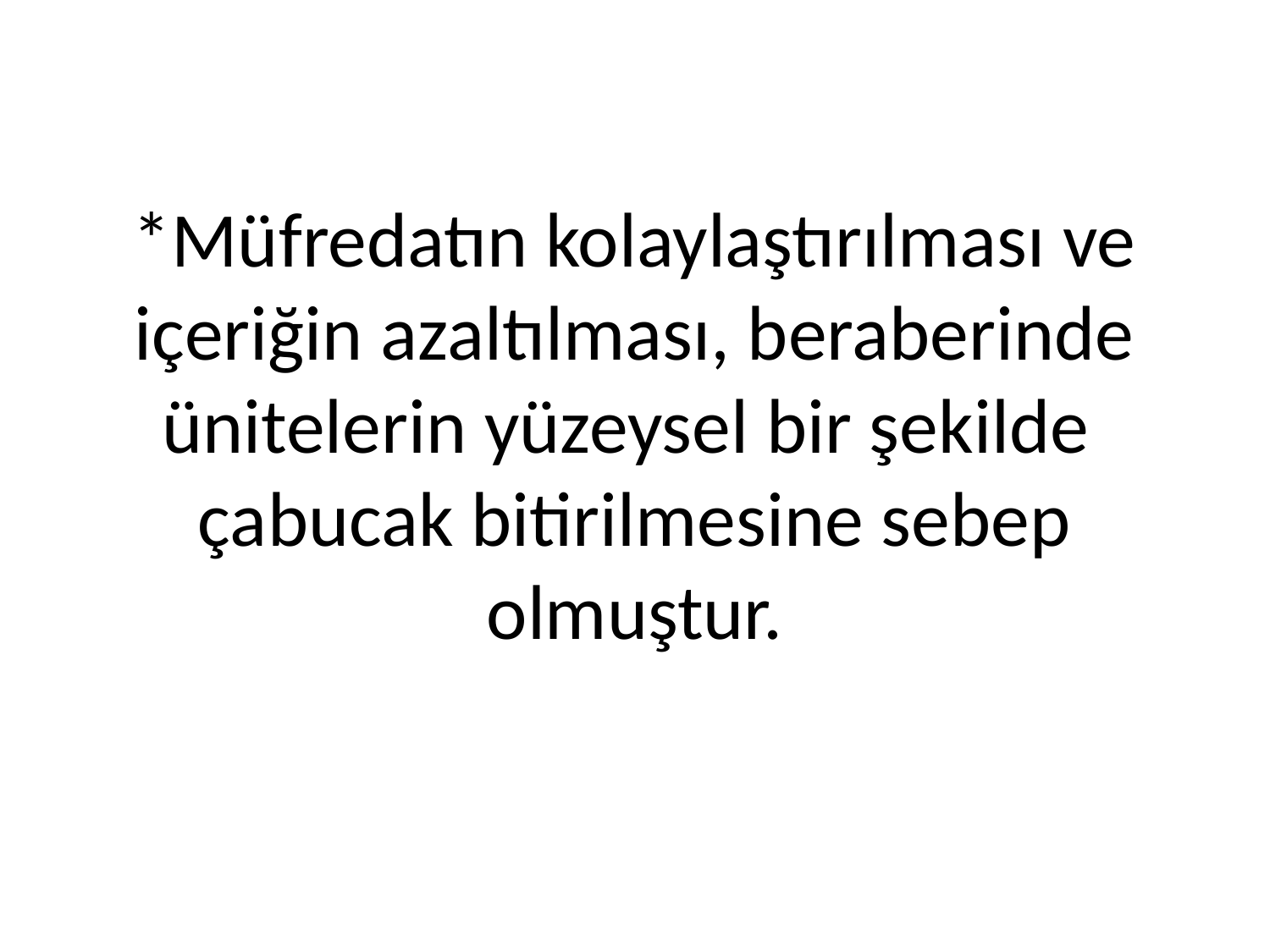

# *Müfredatın kolaylaştırılması ve içeriğin azaltılması, beraberinde ünitelerin yüzeysel bir şekilde  çabucak bitirilmesine sebep olmuştur.